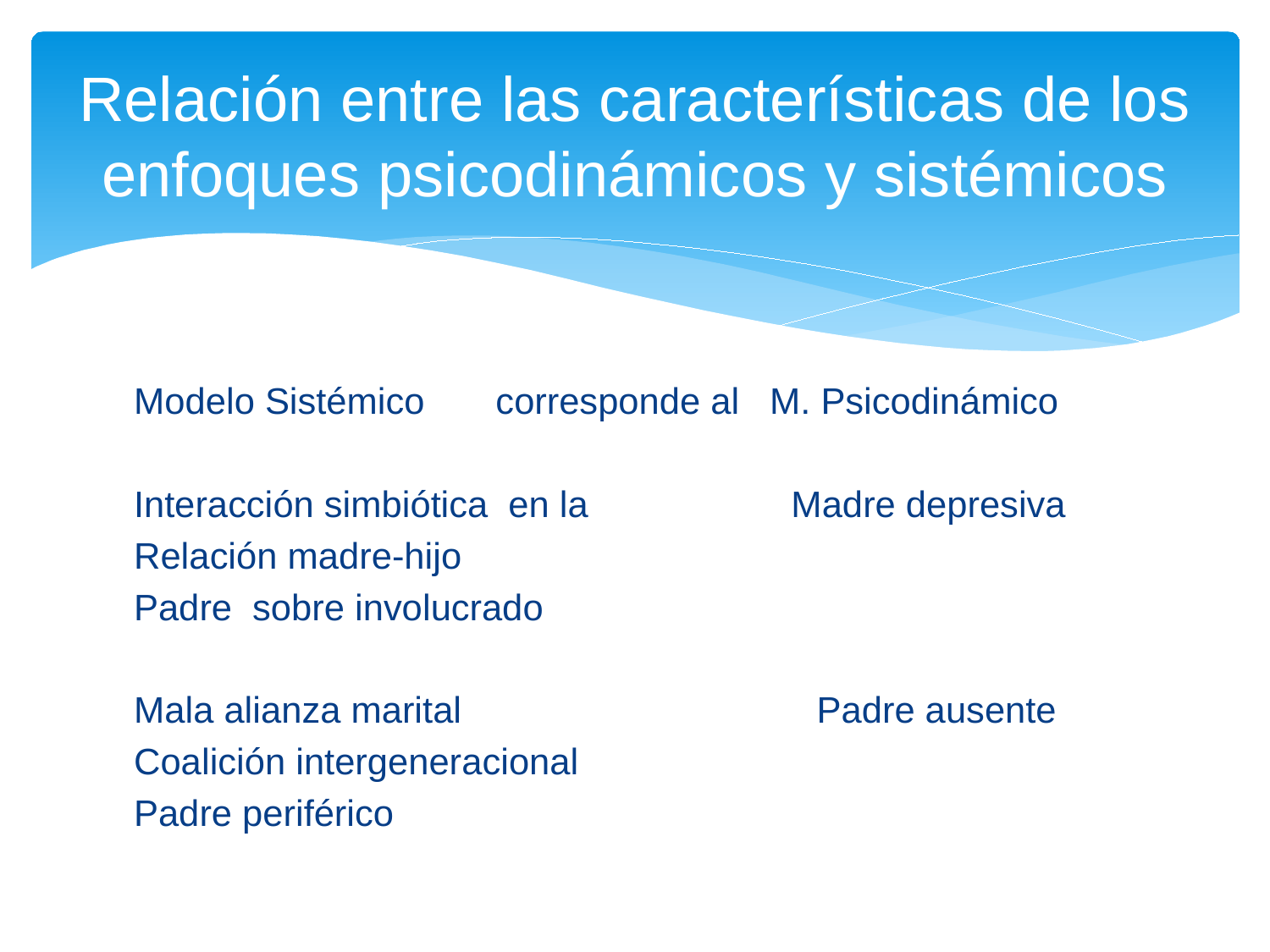

# Relación entre las características de los enfoques psicodinámicos y sistémicos
Modelo Sistémico       corresponde al   M. Psicodinámico

Interacción simbiótica  en la                    Madre depresiva
Relación madre-hijo
Padre  sobre involucrado

Mala alianza marital                                   Padre ausente
Coalición intergeneracional
Padre periférico